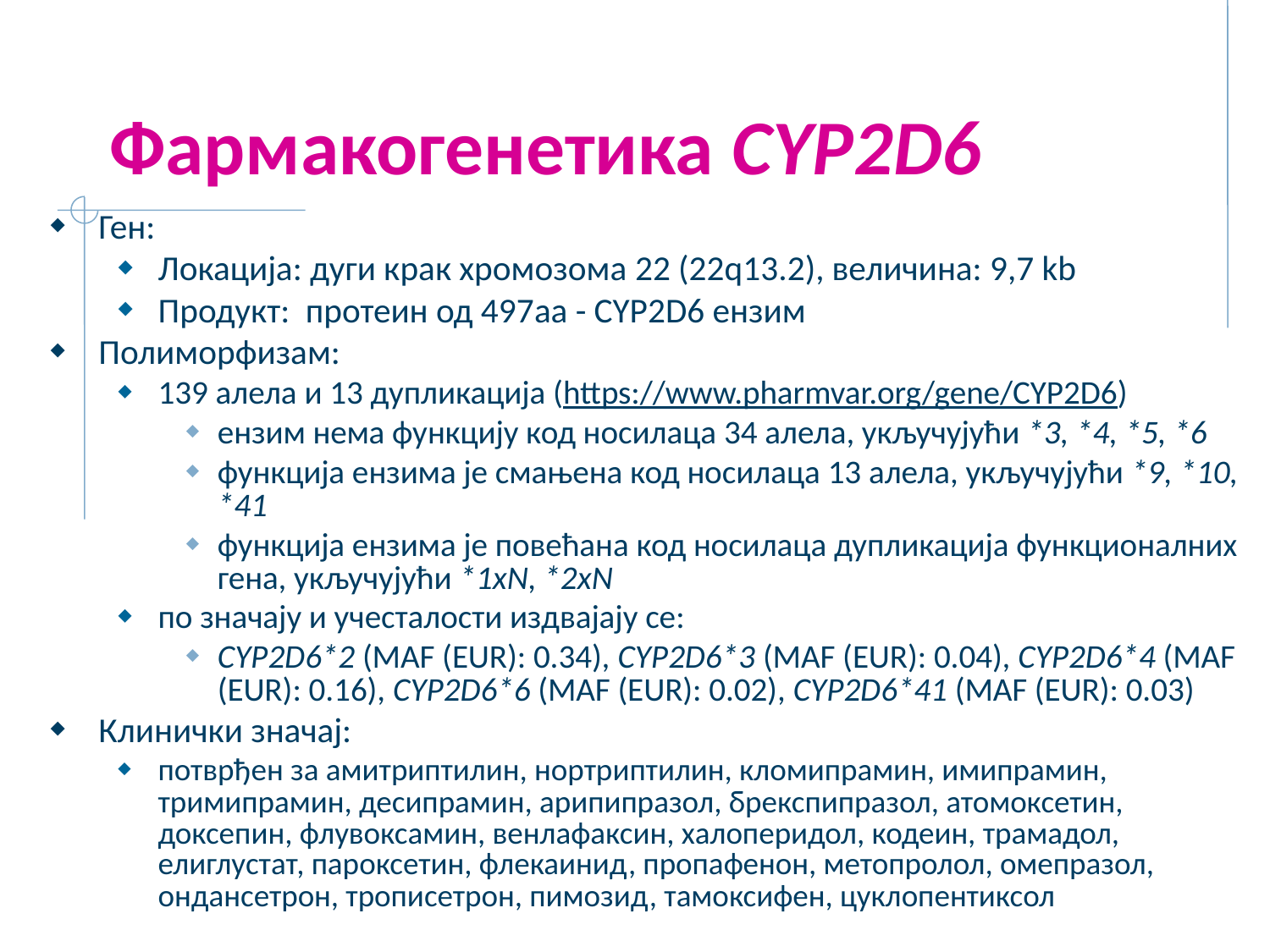

# Фармакогенетика CYP2D6
Ген:
Локација: дуги крак хромозома 22 (22q13.2), величина: 9,7 kb
Продукт:  протеин од 497аа - CYP2D6 ензим
Полиморфизам:
139 алела и 13 дупликација (https://www.pharmvar.org/gene/CYP2D6)
ензим нема функцију код носилаца 34 алела, укључујући *3, *4, *5, *6
функција ензима је смањена код носилаца 13 алела, укључујући *9, *10, *41
функција ензима је повећана код носилаца дупликација функционалних гена, укључујући *1xN, *2xN
по значају и учесталости издвајају се:
CYP2D6*2 (MAF (EUR): 0.34), CYP2D6*3 (MAF (EUR): 0.04), CYP2D6*4 (MAF (EUR): 0.16), CYP2D6*6 (MAF (EUR): 0.02), CYP2D6*41 (MAF (EUR): 0.03)
Клинички значај:
потврђен за амитриптилин, нортриптилин, кломипрамин, имипрамин, тримипрамин, десипрамин, арипипразол, брекспипразол, атомоксетин, доксепин, флувоксамин, венлафаксин, халоперидол, кодеин, трамадол, елиглустат, пароксетин, флекаинид, пропафенон, метопролол, омепразол, ондансетрон, трописетрон, пимозид, тамоксифен, цуклопентиксол